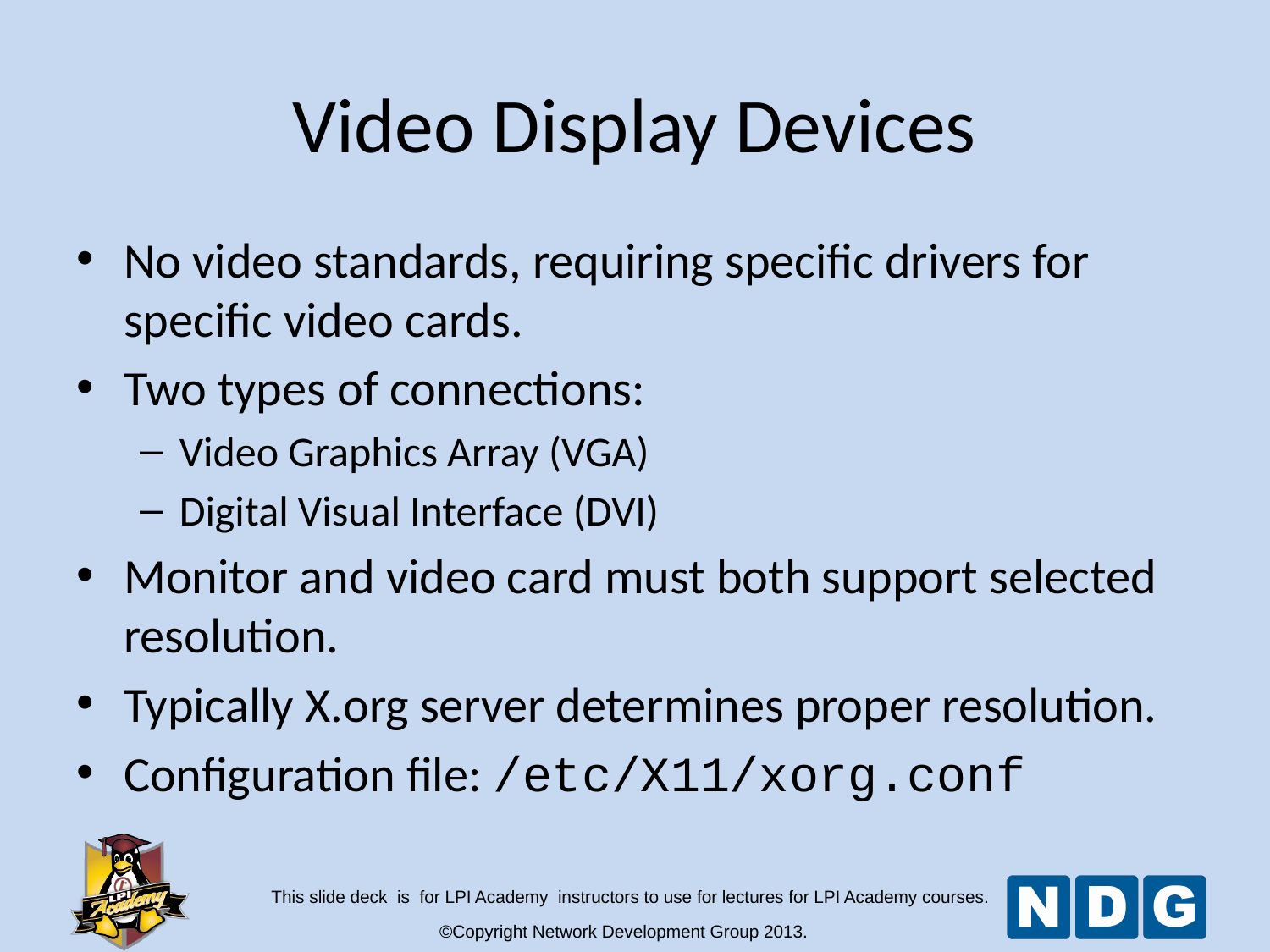

Video Display Devices
No video standards, requiring specific drivers for specific video cards.
Two types of connections:
Video Graphics Array (VGA)
Digital Visual Interface (DVI)
Monitor and video card must both support selected resolution.
Typically X.org server determines proper resolution.
Configuration file: /etc/X11/xorg.conf